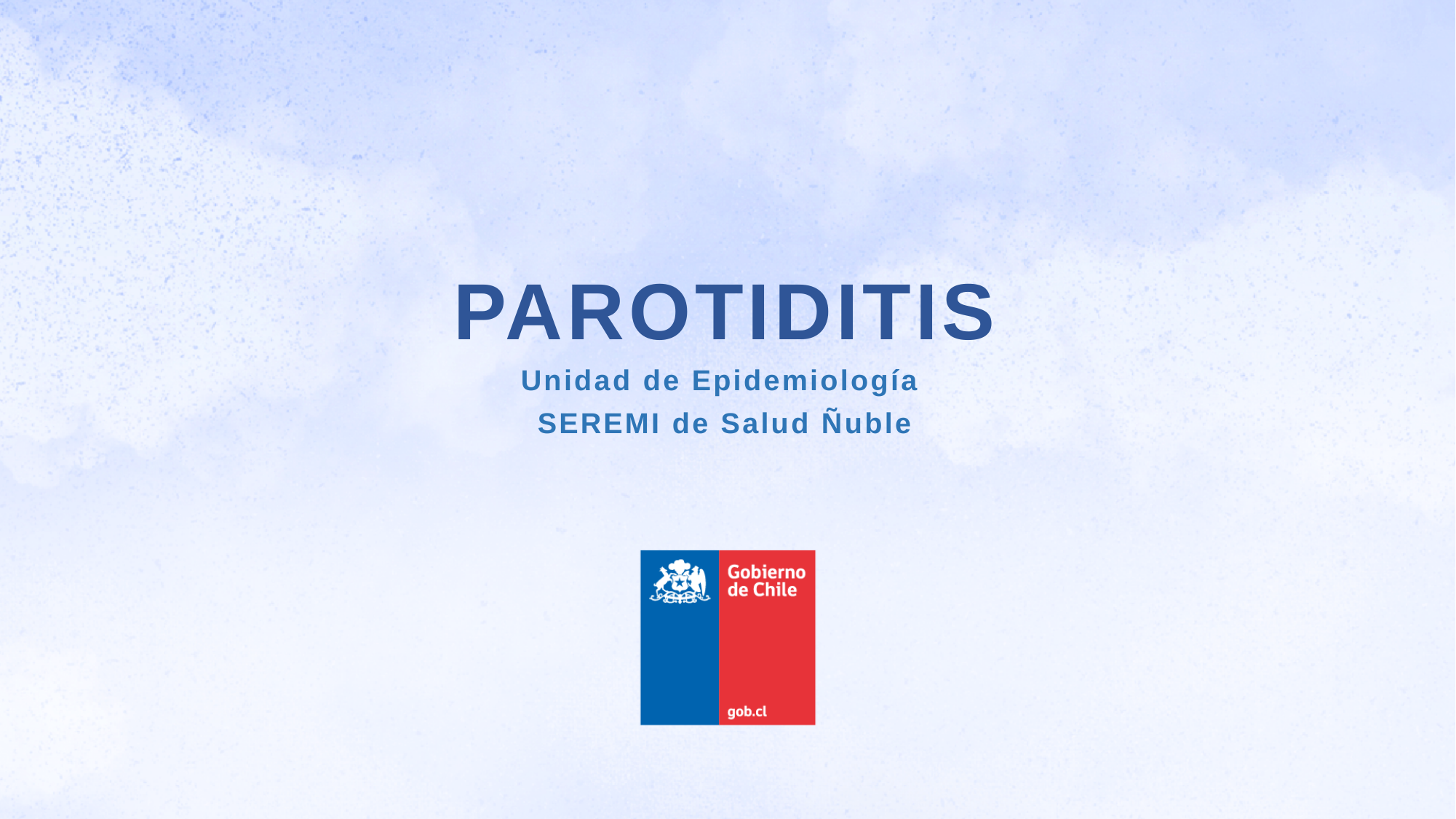

# PAROTIDITIS
Unidad de Epidemiología
SEREMI de Salud Ñuble